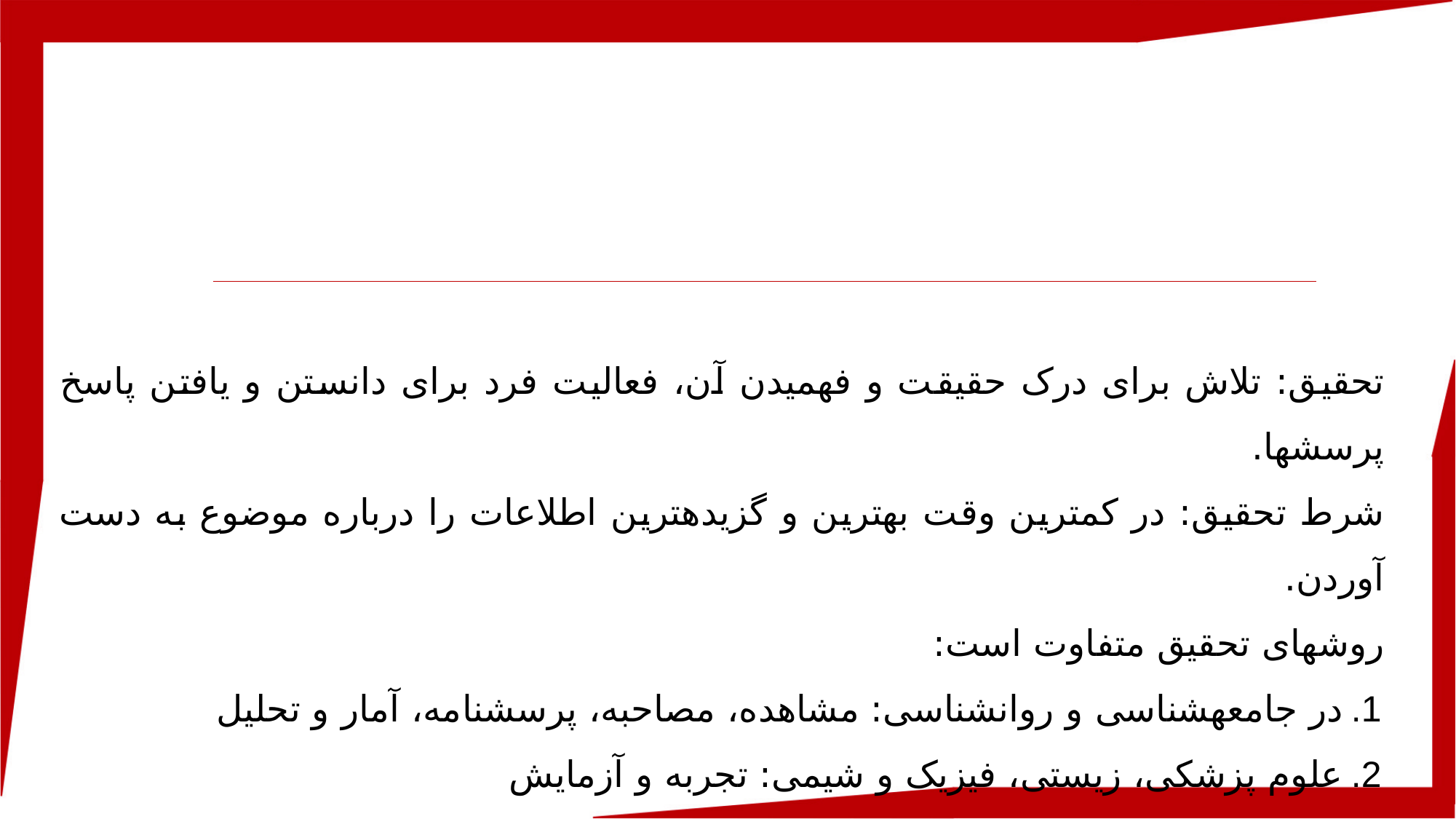

تحقیق: تلاش برای درک حقیقت و فهمیدن آن، فعالیت فرد برای دانستن و یافتن پاسخ پرسش­ها.
شرط تحقیق: در کم­ترین وقت بهترین و گزیده­ترین اطلاعات را درباره موضوع به دست آوردن.
روش­های تحقیق متفاوت است:
در جامعه­شناسی و روان­شناسی: مشاهده، مصاحبه، پرسش­نامه، آمار و تحلیل
علوم پزشکی، زیستی، فیزیک و شیمی: تجربه و آزمایش
علوم انسانی: مشاهده علمی و منابع تحقیق و مطالعه